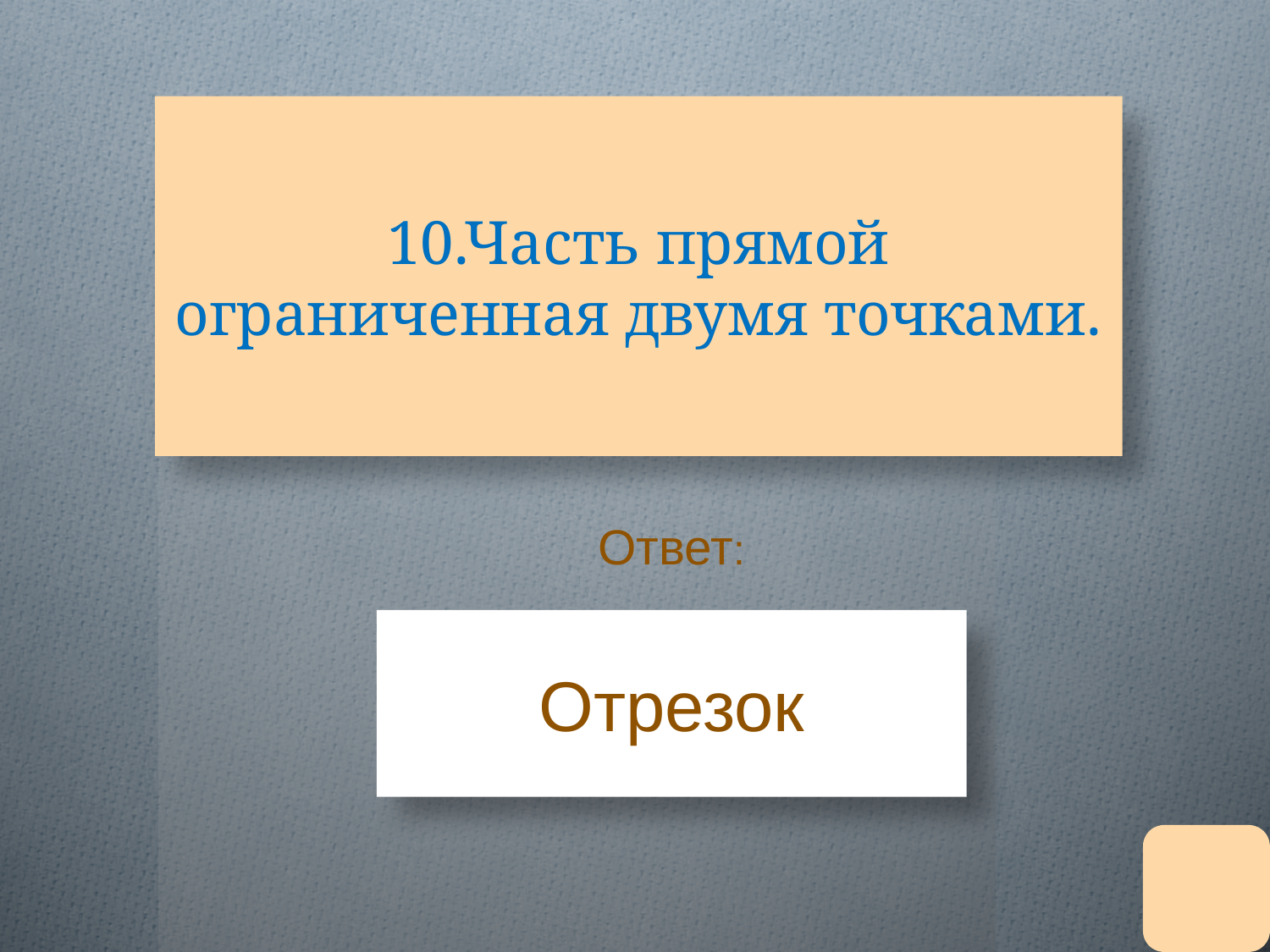

# 10.Часть прямой ограниченная двумя точками.
Ответ:
Отрезок